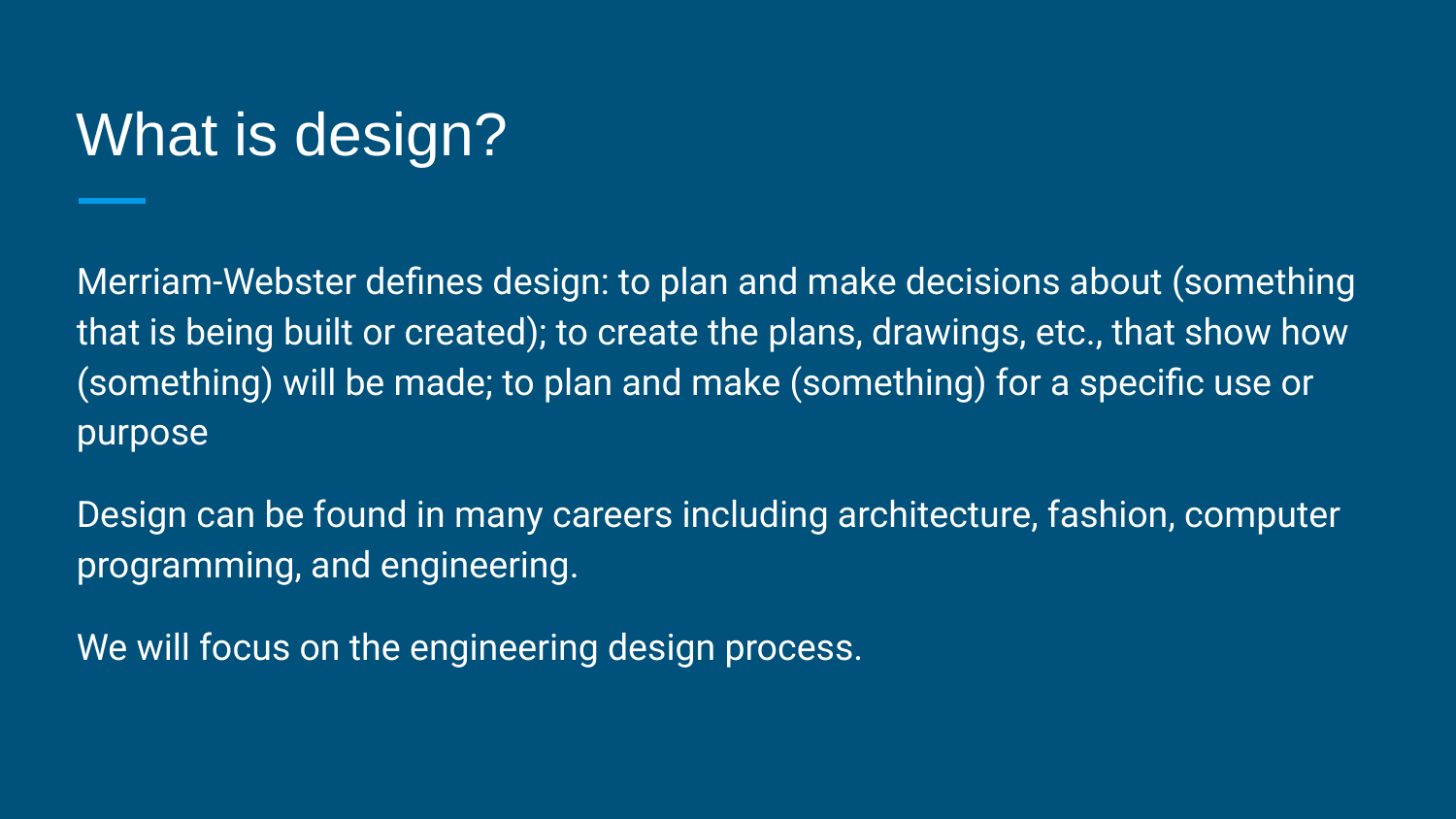

# What is design?
Merriam-Webster defines design: to plan and make decisions about (something that is being built or created); to create the plans, drawings, etc., that show how (something) will be made; to plan and make (something) for a specific use or purpose
Design can be found in many careers including architecture, fashion, computer programming, and engineering.
We will focus on the engineering design process.